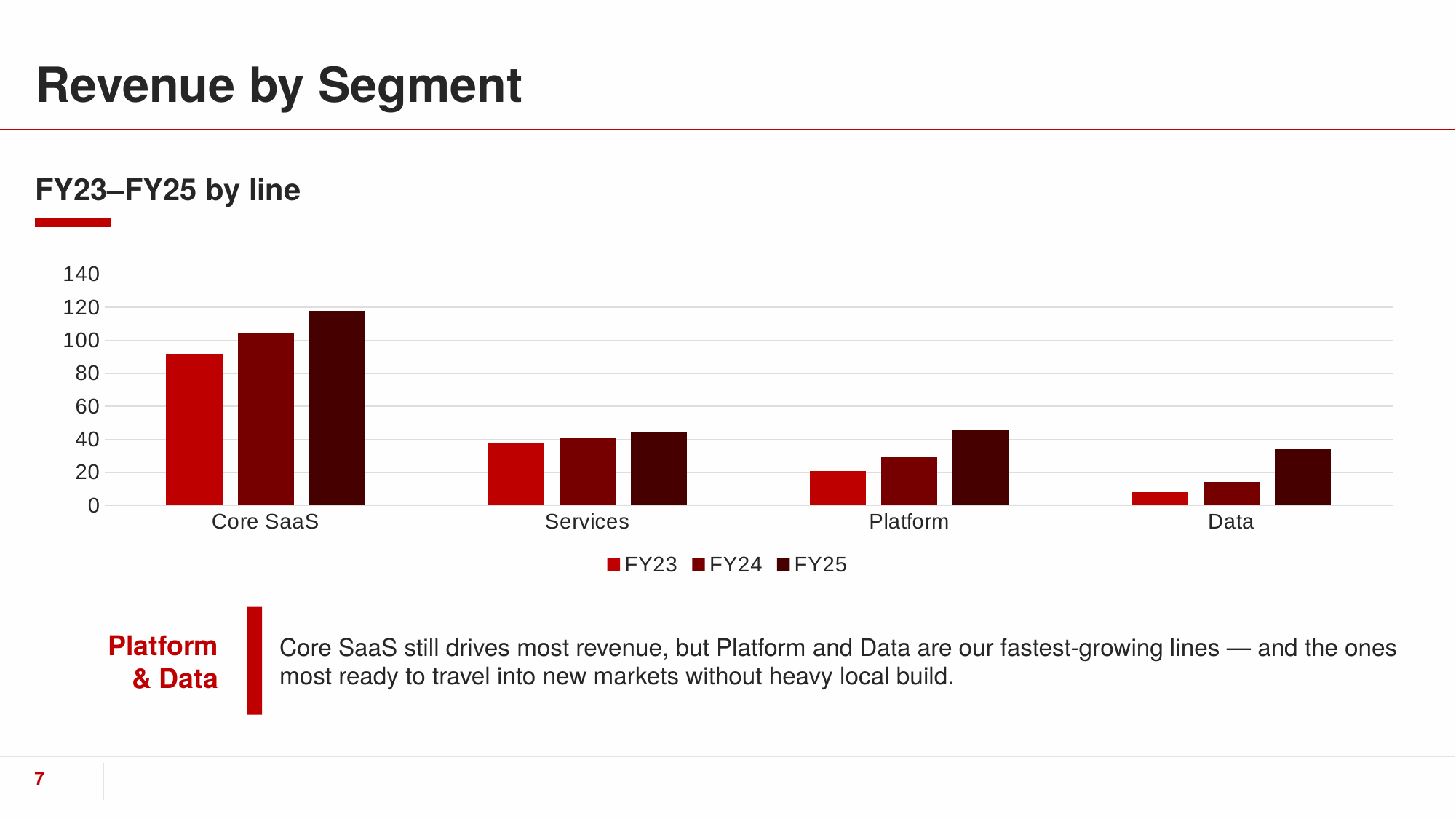

# Revenue by Segment
FY23–FY25 by line

### Chart

| Category | FY23 | FY24 | FY25 |
|---|---|---|---|
| Core SaaS | 92.0 | 104.0 | 118.0 |
| Services | 38.0 | 41.0 | 44.0 |
| Platform | 21.0 | 29.0 | 46.0 |
| Data | 8.0 | 14.0 | 34.0 |
Core SaaS still drives most revenue, but Platform and Data are our fastest-growing lines — and the ones most ready to travel into new markets without heavy local build.
Platform
& Data
7